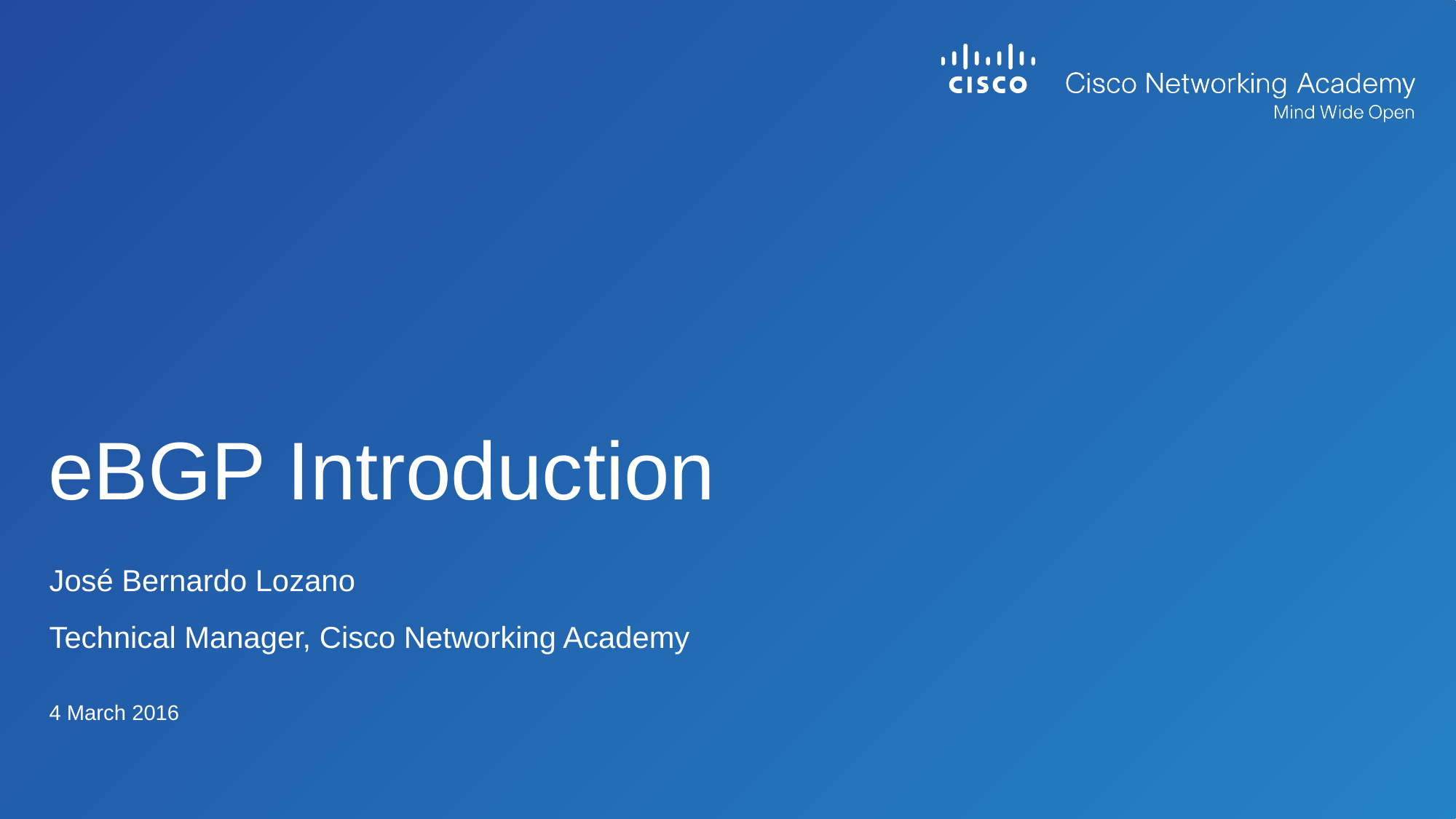

# eBGP Introduction
José Bernardo Lozano
Technical Manager, Cisco Networking Academy
4 March 2016